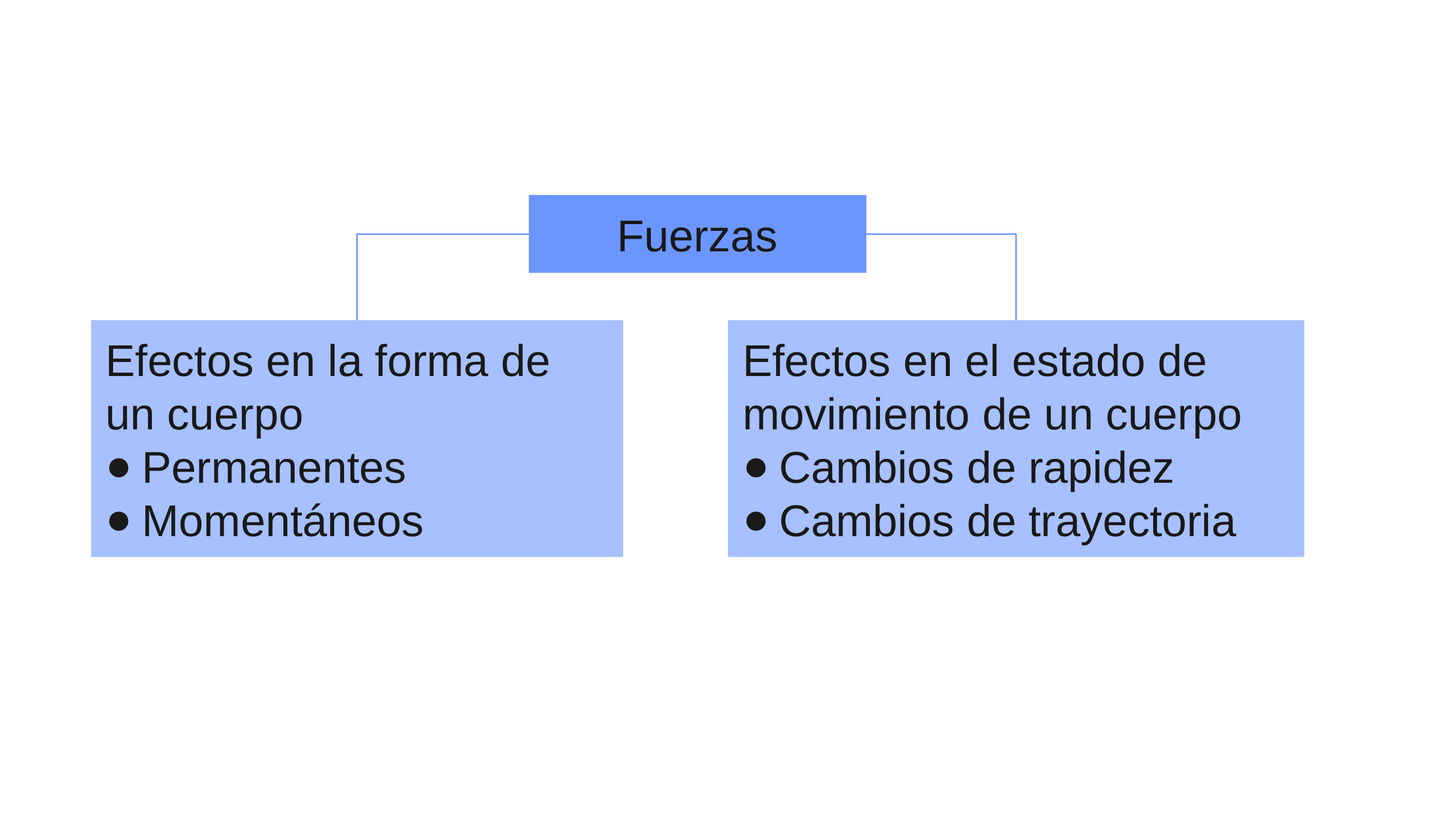

Fuerzas
Efectos en la forma de un cuerpo
Permanentes
Momentáneos
Efectos en el estado de movimiento de un cuerpo
Cambios de rapidez
Cambios de trayectoria